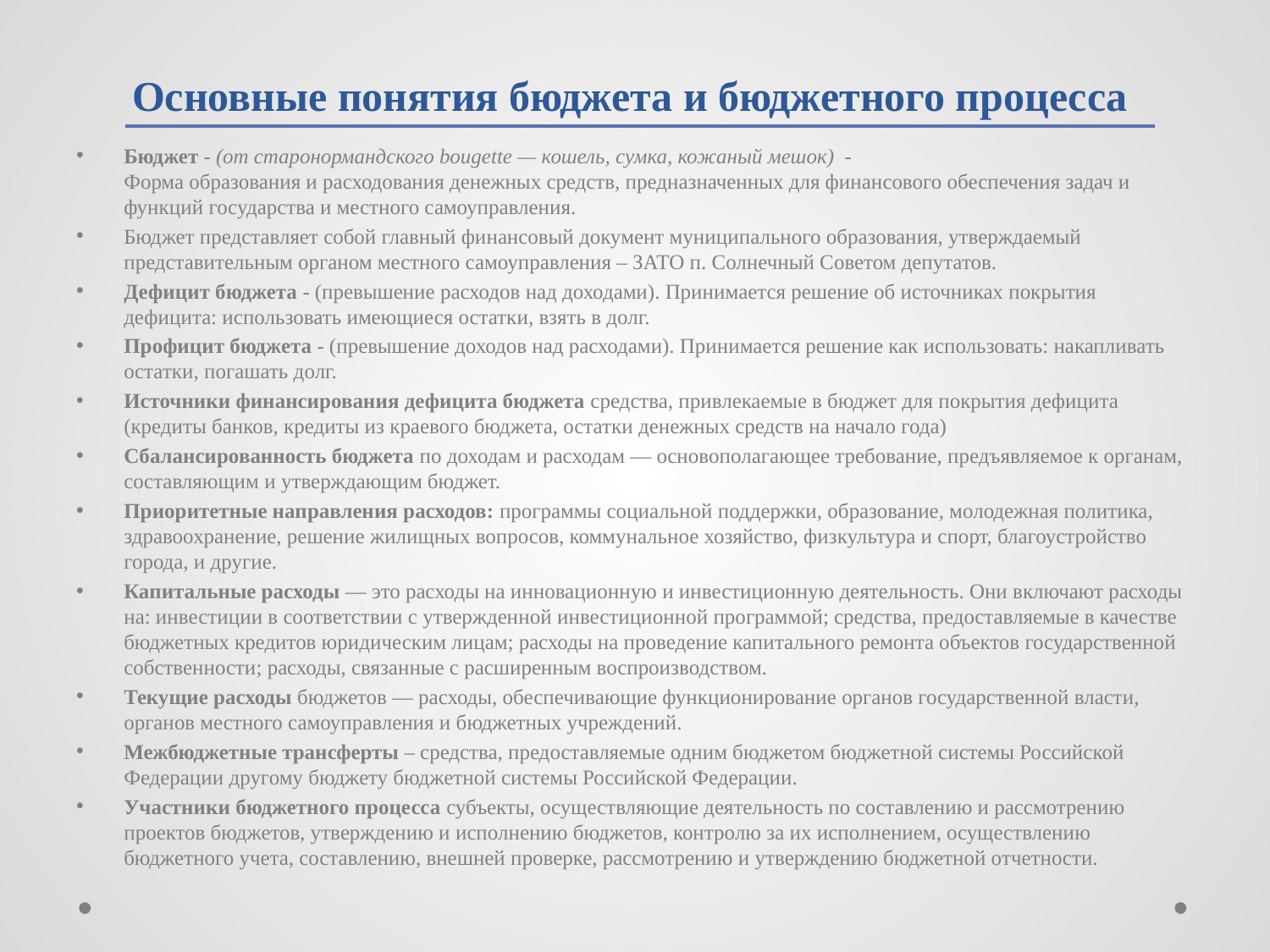

# Основные понятия бюджета и бюджетного процесса
Бюджет - (от старонормандского bougette — кошель, сумка, кожаный мешок)  - 
Форма образования и расходования денежных средств, предназначенных для финансового обеспечения задач и функций государства и местного самоуправления.
Бюджет представляет собой главный финансовый документ муниципального образования, утверждаемый представительным органом местного самоуправления – ЗАТО п. Солнечный Советом депутатов.
Дефицит бюджета - (превышение расходов над доходами). Принимается решение об источниках покрытия дефицита: использовать имеющиеся остатки, взять в долг.
Профицит бюджета - (превышение доходов над расходами). Принимается решение как использовать: накапливать остатки, погашать долг.
Источники финансирования дефицита бюджета средства, привлекаемые в бюджет для покрытия дефицита (кредиты банков, кредиты из краевого бюджета, остатки денежных средств на начало года)
Сбалансированность бюджета по доходам и расходам — основополагающее требование, предъявляемое к органам, составляющим и утверждающим бюджет.
Приоритетные направления расходов: программы социальной поддержки, образование, молодежная политика, здравоохранение, решение жилищных вопросов, коммунальное хозяйство, физкультура и спорт, благоустройство города, и другие.
Капитальные расходы — это расходы на инновационную и инвестиционную деятельность. Они включают расходы на: инвестиции в соответствии с утвержденной инвестиционной программой; средства, предоставляемые в качестве бюджетных кредитов юридическим лицам; расходы на проведение капитального ремонта объектов государственной собственности; расходы, связанные с расширенным воспроизводством.
Текущие расходы бюджетов — расходы, обеспечивающие функционирование органов государственной власти, органов местного самоуправления и бюджетных учреждений.
Межбюджетные трансферты – средства, предоставляемые одним бюджетом бюджетной системы Российской Федерации другому бюджету бюджетной системы Российской Федерации.
Участники бюджетного процесса субъекты, осуществляющие деятельность по составлению и рассмотрению проектов бюджетов, утверждению и исполнению бюджетов, контролю за их исполнением, осуществлению бюджетного учета, составлению, внешней проверке, рассмотрению и утверждению бюджетной отчетности.